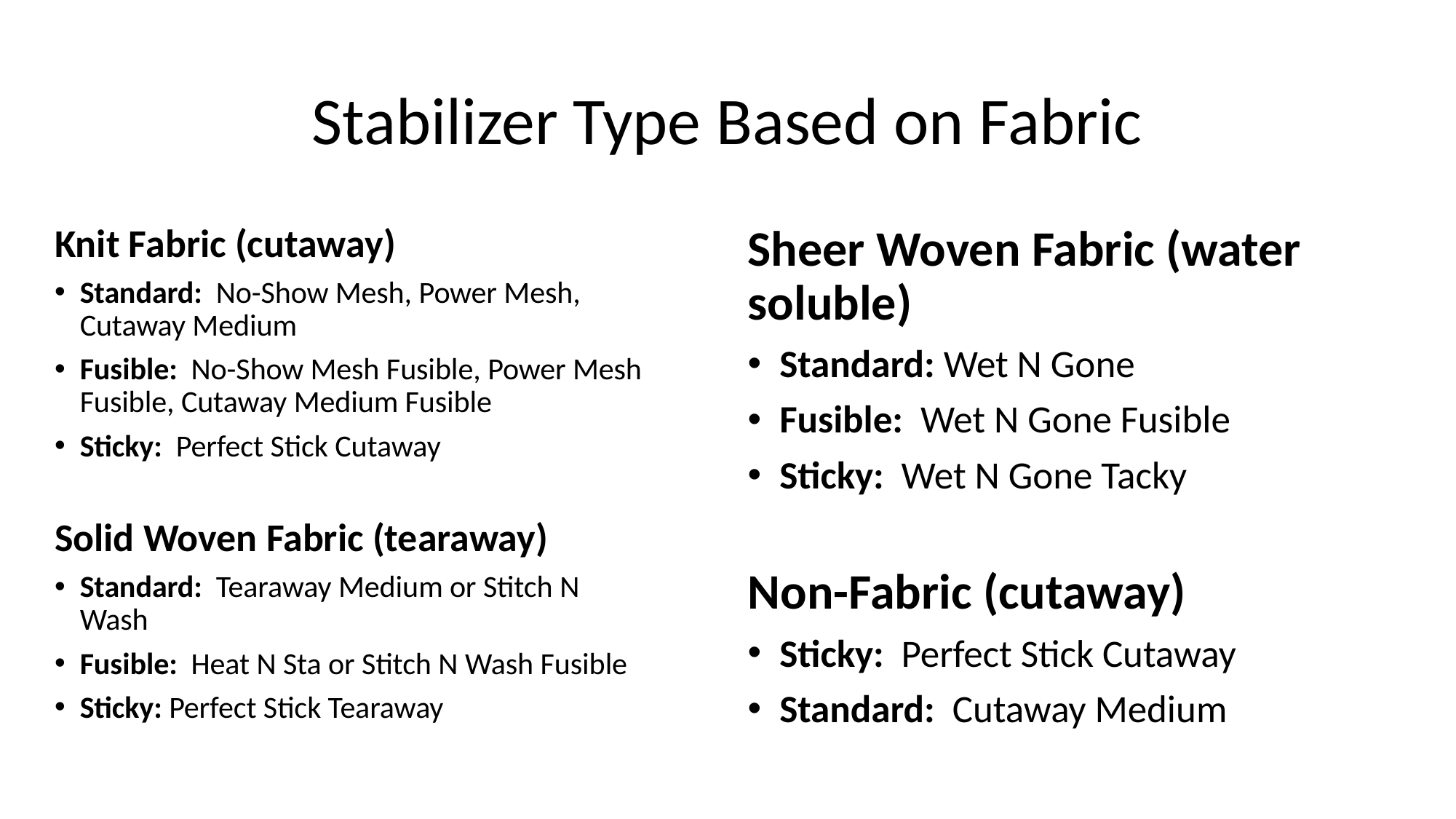

# Stabilizer Type Based on Fabric
Knit Fabric (cutaway)
Standard:  No-Show Mesh, Power Mesh, Cutaway Medium
Fusible:  No-Show Mesh Fusible, Power Mesh Fusible, Cutaway Medium Fusible
Sticky:  Perfect Stick Cutaway

Solid Woven Fabric (tearaway)
Standard:  Tearaway Medium or Stitch N Wash
Fusible:  Heat N Sta or Stitch N Wash Fusible
Sticky: Perfect Stick Tearaway
Sheer Woven Fabric (water soluble)
Standard: Wet N Gone
Fusible:  Wet N Gone Fusible
Sticky:  Wet N Gone Tacky

Non-Fabric (cutaway)
Sticky:  Perfect Stick Cutaway
Standard:  Cutaway Medium